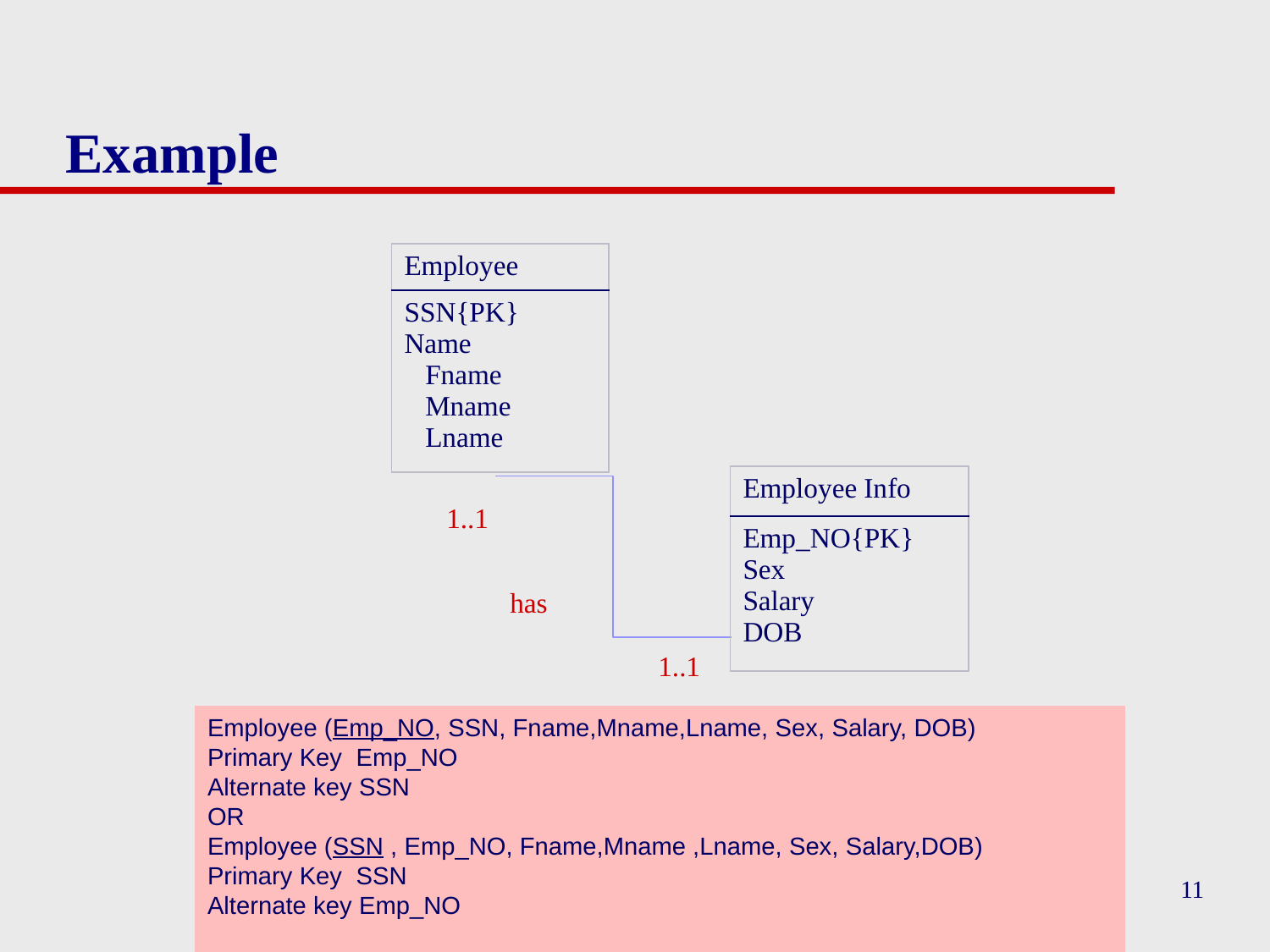

# Example
| Employee |
| --- |
| SSN{PK} Name Fname Mname Lname |
| Employee Info |
| --- |
| Emp\_NO{PK} Sex Salary DOB |
1..1
has
1..1
Employee (Emp_NO, SSN, Fname,Mname,Lname, Sex, Salary, DOB)
Primary Key  Emp_NO
Alternate key SSN
OR
Employee (SSN , Emp_NO, Fname,Mname ,Lname, Sex, Salary,DOB)
Primary Key  SSN
Alternate key Emp_NO

11
Pearson Education © 2009